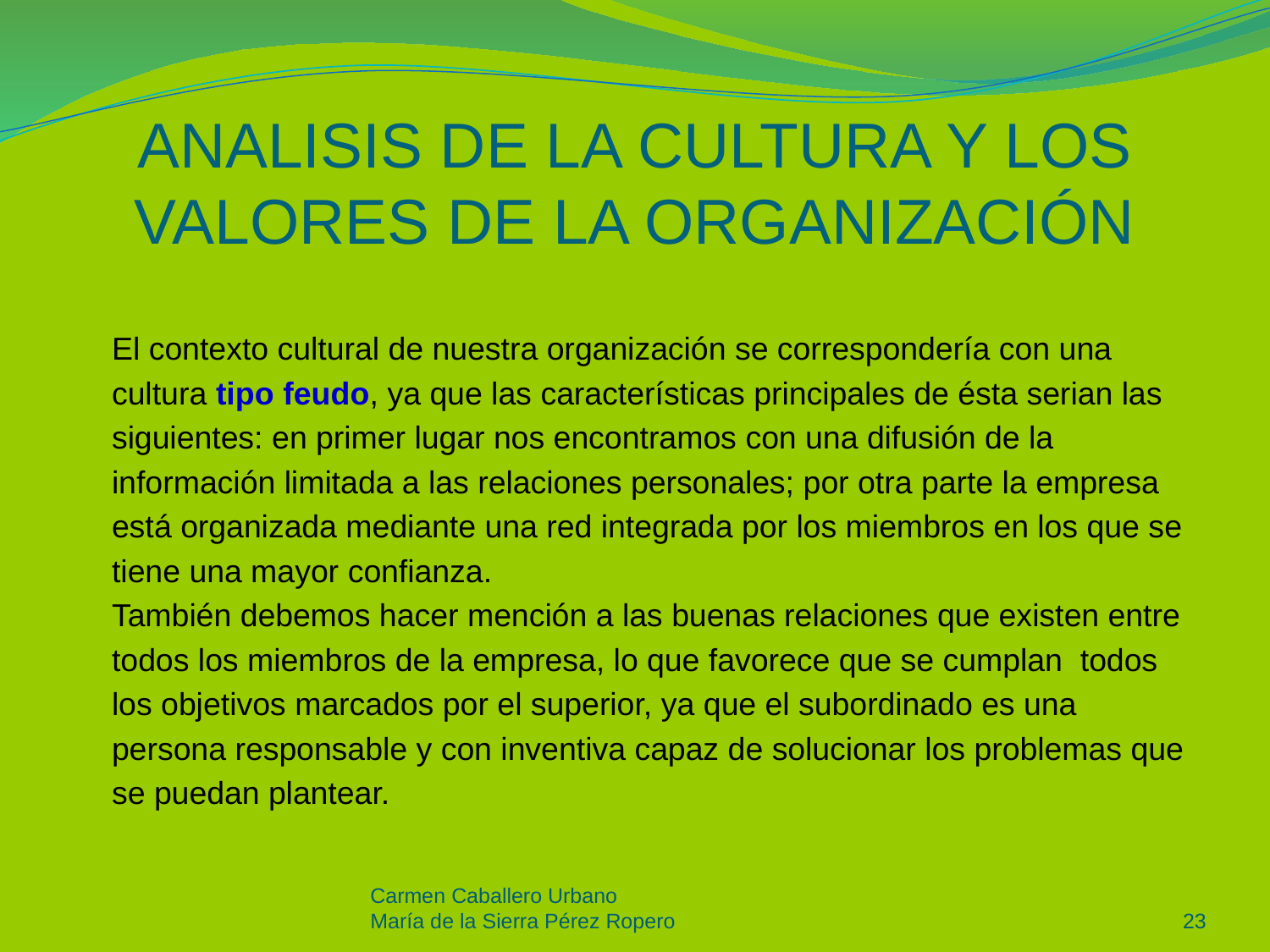

# ANALISIS DE LA CULTURA Y LOS VALORES DE LA ORGANIZACIÓN

El contexto cultural de nuestra organización se correspondería con una
cultura tipo feudo, ya que las características principales de ésta serian las
siguientes: en primer lugar nos encontramos con una difusión de la
información limitada a las relaciones personales; por otra parte la empresa
está organizada mediante una red integrada por los miembros en los que se
tiene una mayor confianza.
También debemos hacer mención a las buenas relaciones que existen entre
todos los miembros de la empresa, lo que favorece que se cumplan  todos
los objetivos marcados por el superior, ya que el subordinado es una
persona responsable y con inventiva capaz de solucionar los problemas que
se puedan plantear.

Carmen Caballero Urbano
María de la Sierra Pérez Ropero
23